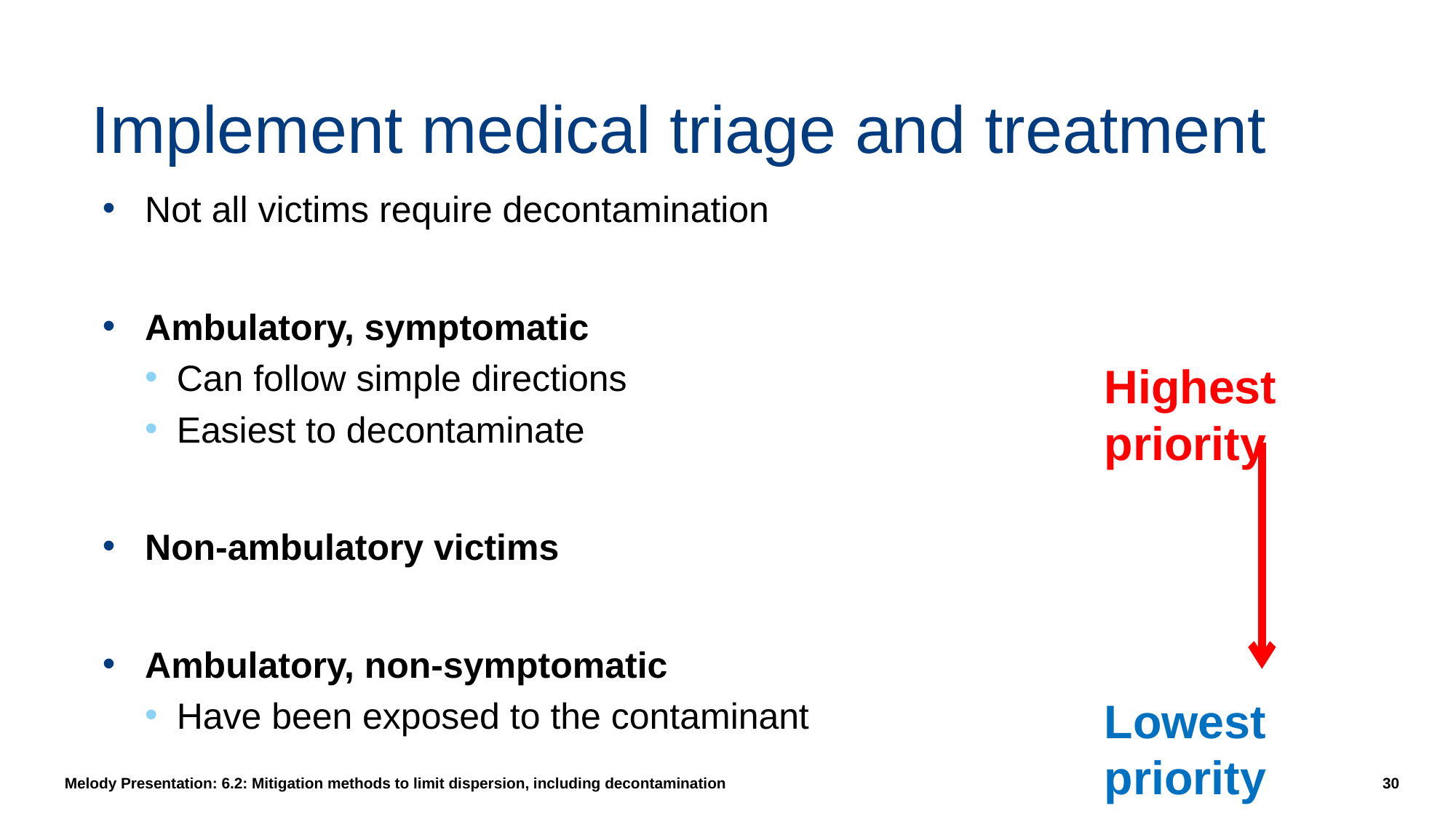

# Implement medical triage and treatment
Not all victims require decontamination

Ambulatory, symptomatic
Can follow simple directions
Easiest to decontaminate

Non-ambulatory victims

Ambulatory, non-symptomatic
Have been exposed to the contaminant
Highest priority
Lowest priority

Melody Presentation: 6.2: Mitigation methods to limit dispersion, including decontamination
30